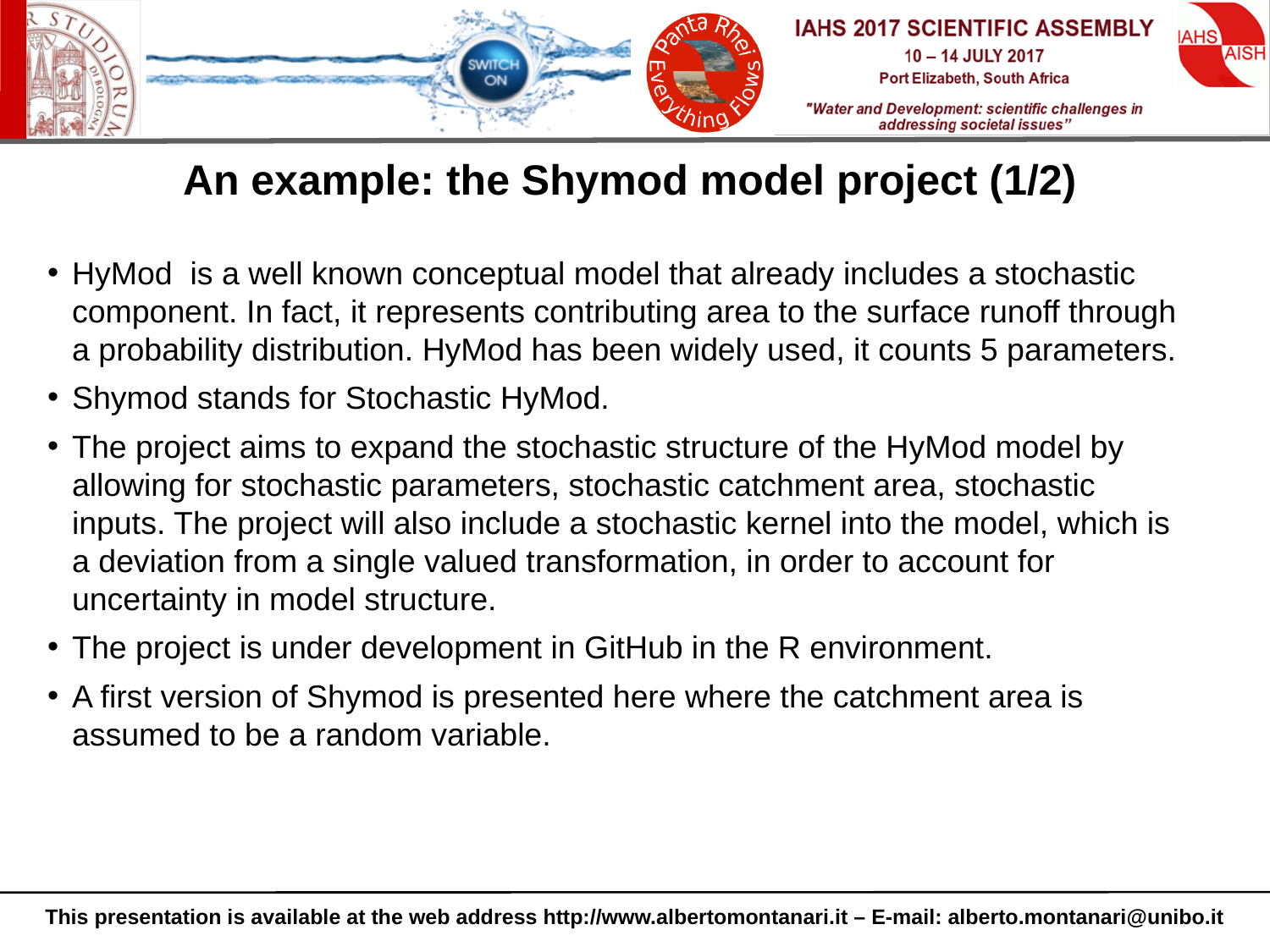

An example: the Shymod model project (1/2)
HyMod  is a well known conceptual model that already includes a stochastic component. In fact, it represents contributing area to the surface runoff through a probability distribution. HyMod has been widely used, it counts 5 parameters.
Shymod stands for Stochastic HyMod.
The project aims to expand the stochastic structure of the HyMod model by allowing for stochastic parameters, stochastic catchment area, stochastic inputs. The project will also include a stochastic kernel into the model, which is a deviation from a single valued transformation, in order to account for uncertainty in model structure.
The project is under development in GitHub in the R environment.
A first version of Shymod is presented here where the catchment area is assumed to be a random variable.